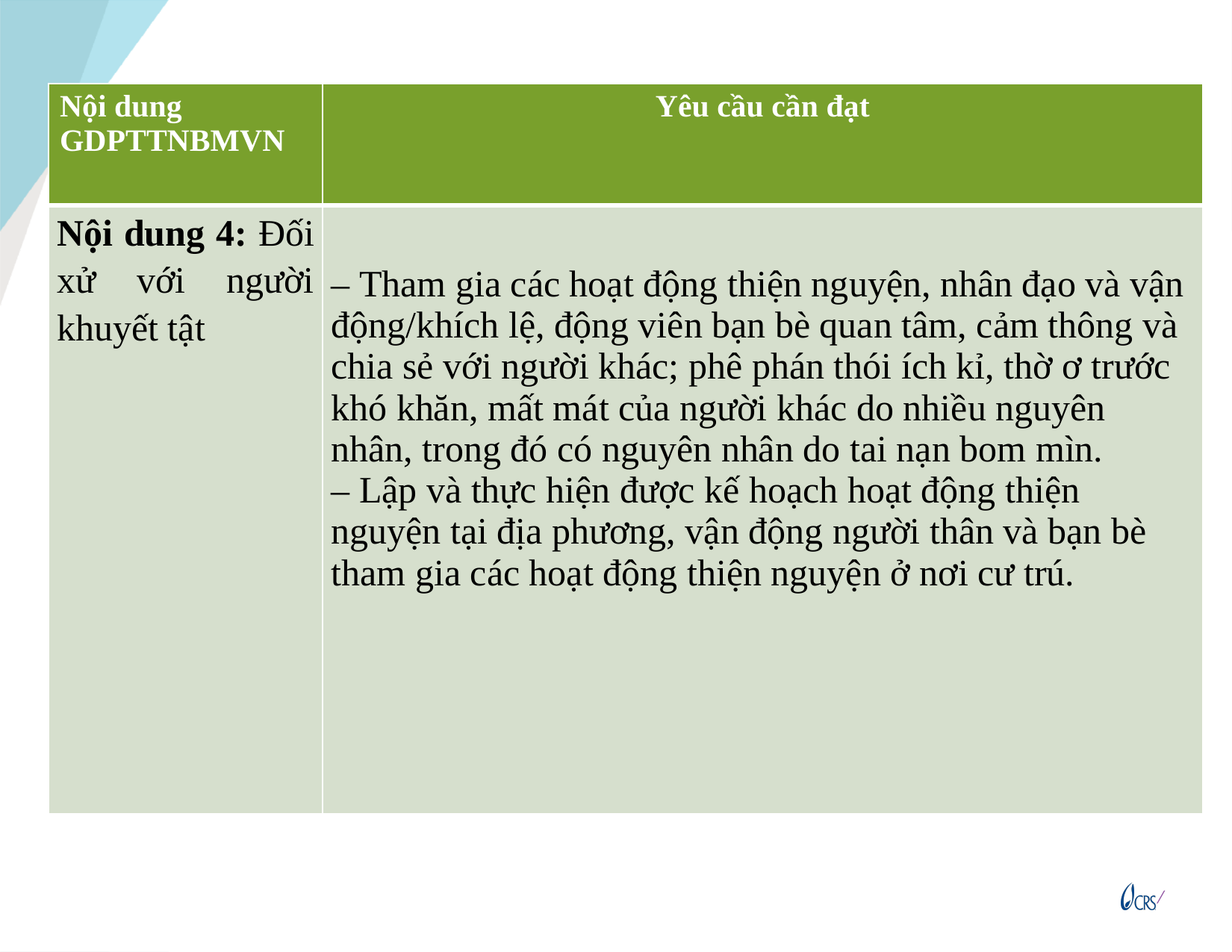

| Nội dung GDPTTNBMVN | Yêu cầu cần đạt |
| --- | --- |
| Nội dung 4: Đối xử với người khuyết tật | – Tham gia các hoạt động thiện nguyện, nhân đạo và vận động/khích lệ, động viên bạn bè quan tâm, cảm thông và chia sẻ với người khác; phê phán thói ích kỉ, thờ ơ trước khó khăn, mất mát của người khác do nhiều nguyên nhân, trong đó có nguyên nhân do tai nạn bom mìn. – Lập và thực hiện được kế hoạch hoạt động thiện nguyện tại địa phương, vận động người thân và bạn bè tham gia các hoạt động thiện nguyện ở nơi cư trú. |
18